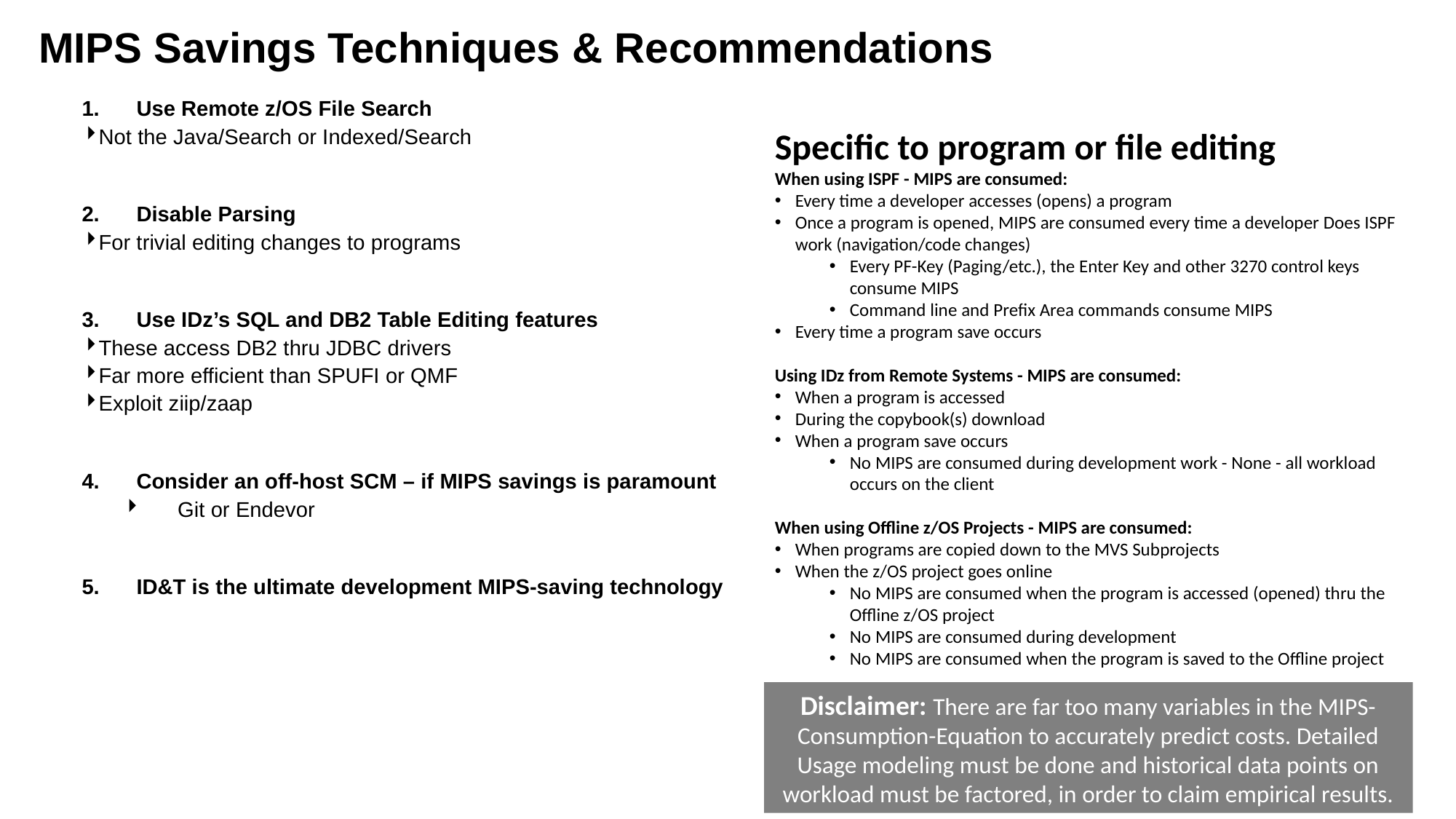

# MIPS Savings Techniques & Recommendations
Use Remote z/OS File Search
Not the Java/Search or Indexed/Search

Disable Parsing
For trivial editing changes to programs

Use IDz’s SQL and DB2 Table Editing features
These access DB2 thru JDBC drivers
Far more efficient than SPUFI or QMF
Exploit ziip/zaap

Consider an off-host SCM – if MIPS savings is paramount
Git or Endevor

ID&T is the ultimate development MIPS-saving technology
Specific to program or file editing
When using ISPF - MIPS are consumed:
Every time a developer accesses (opens) a program
Once a program is opened, MIPS are consumed every time a developer Does ISPF work (navigation/code changes)
Every PF-Key (Paging/etc.), the Enter Key and other 3270 control keys consume MIPS
Command line and Prefix Area commands consume MIPS
Every time a program save occurs

Using IDz from Remote Systems - MIPS are consumed:
When a program is accessed
During the copybook(s) download
When a program save occurs
No MIPS are consumed during development work - None - all workload occurs on the client

When using Offline z/OS Projects - MIPS are consumed:
When programs are copied down to the MVS Subprojects
When the z/OS project goes online
No MIPS are consumed when the program is accessed (opened) thru the Offline z/OS project
No MIPS are consumed during development
No MIPS are consumed when the program is saved to the Offline project
Disclaimer: There are far too many variables in the MIPS-Consumption-Equation to accurately predict costs. Detailed Usage modeling must be done and historical data points on workload must be factored, in order to claim empirical results.